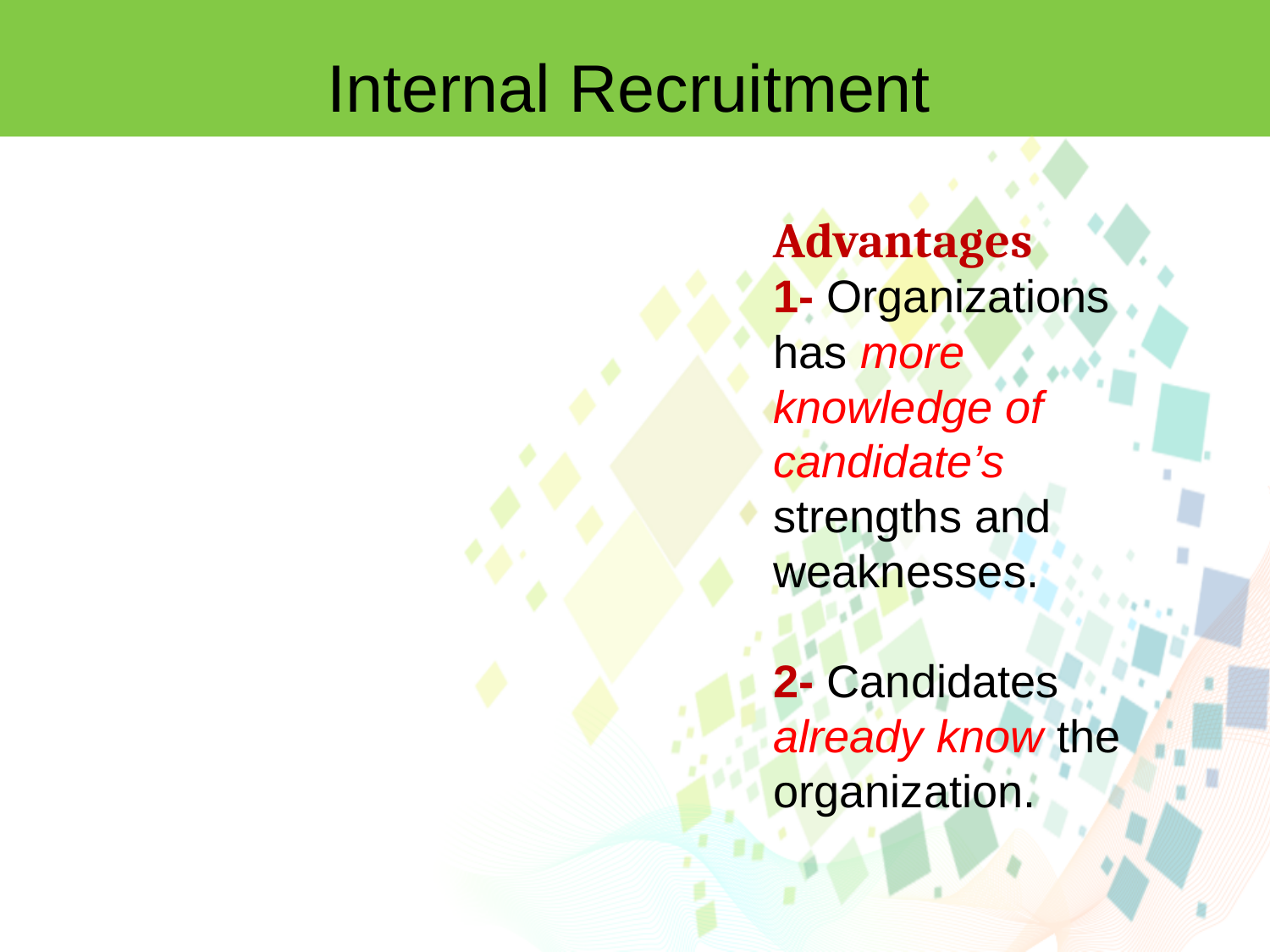

Internal Recruitment
Advantages
1- Organizations has more knowledge of candidate’s strengths and weaknesses.

2- Candidates already know the organization.